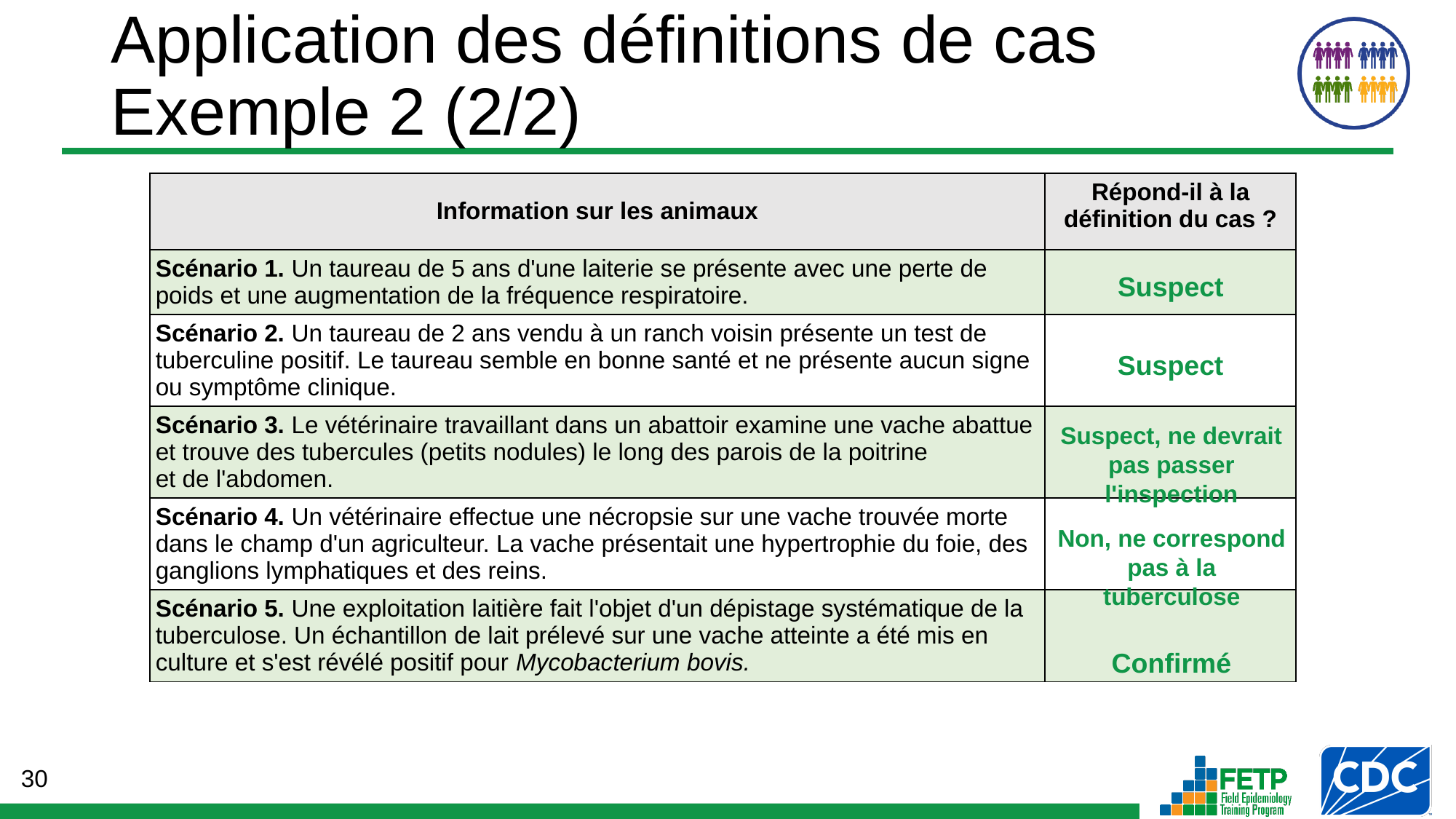

Application des définitions de cas
Exemple 2 (2/2)
| Information sur les animaux | Répond-il à la définition du cas ? |
| --- | --- |
| Scénario 1. Un taureau de 5 ans d'une laiterie se présente avec une perte de poids et une augmentation de la fréquence respiratoire. |  |
| Scénario 2. Un taureau de 2 ans vendu à un ranch voisin présente un test de tuberculine positif. Le taureau semble en bonne santé et ne présente aucun signe ou symptôme clinique. |  |
| Scénario 3. Le vétérinaire travaillant dans un abattoir examine une vache abattue et trouve des tubercules (petits nodules) le long des parois de la poitrine et de l'abdomen. |  |
| Scénario 4. Un vétérinaire effectue une nécropsie sur une vache trouvée morte dans le champ d'un agriculteur. La vache présentait une hypertrophie du foie, des ganglions lymphatiques et des reins. |  |
| Scénario 5. Une exploitation laitière fait l'objet d'un dépistage systématique de la tuberculose. Un échantillon de lait prélevé sur une vache atteinte a été mis en culture et s'est révélé positif pour Mycobacterium bovis. |  |
Suspect
Suspect
Suspect, ne devrait pas passer l'inspection
Non, ne correspond pas à la tuberculose
Confirmé